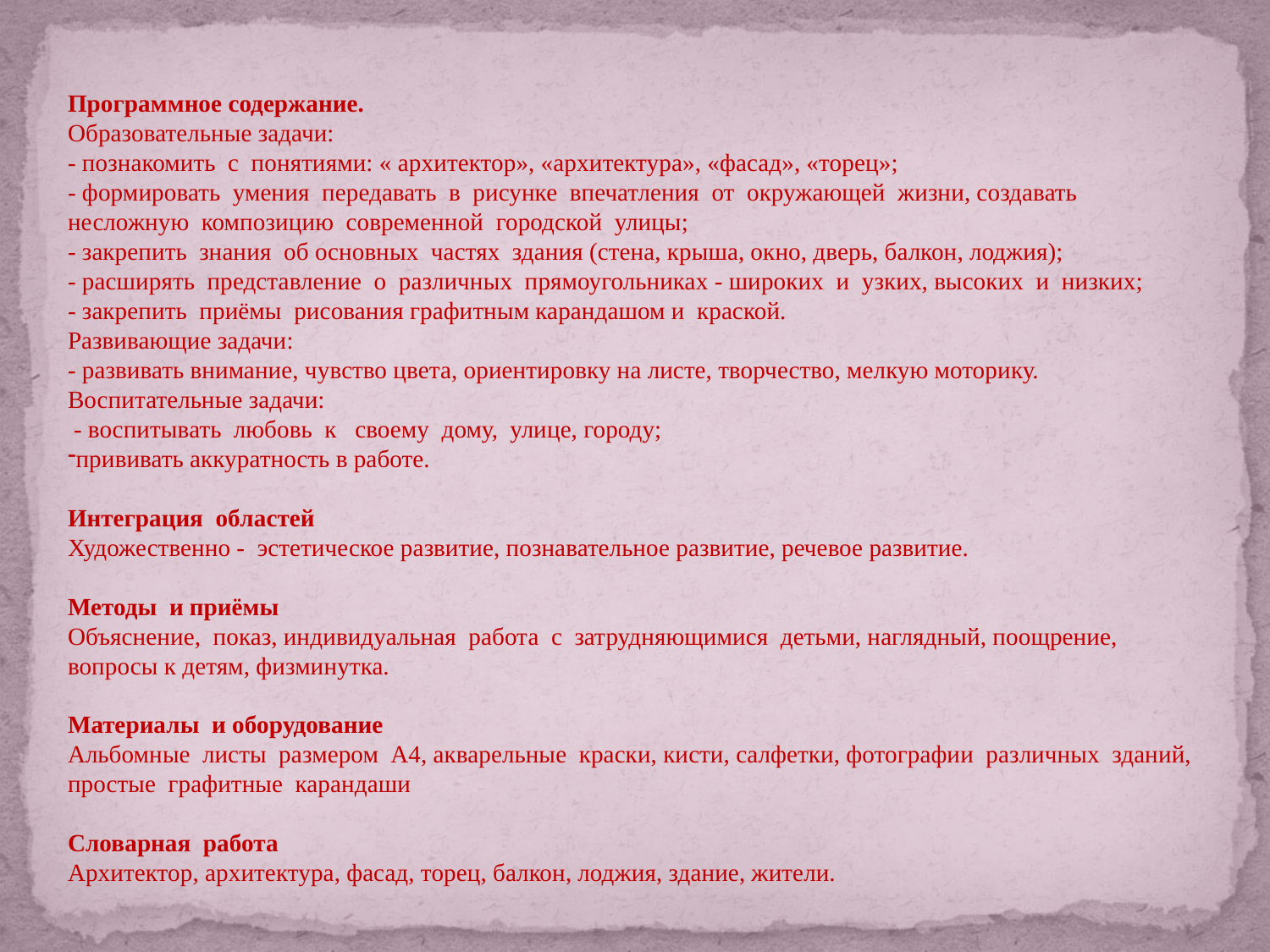

Программное содержание.
Образовательные задачи:
- познакомить  с  понятиями: « архитектор», «архитектура», «фасад», «торец»;
- формировать  умения  передавать  в  рисунке  впечатления  от  окружающей  жизни, создавать  несложную  композицию  современной  городской  улицы;
- закрепить  знания  об основных  частях  здания (стена, крыша, окно, дверь, балкон, лоджия);
- расширять  представление  о  различных  прямоугольниках - широких  и  узких, высоких  и  низких;
- закрепить  приёмы  рисования графитным карандашом и  краской.
Развивающие задачи:
- развивать внимание, чувство цвета, ориентировку на листе, творчество, мелкую моторику.
Воспитательные задачи:
 - воспитывать  любовь  к   своему  дому,  улице, городу;
прививать аккуратность в работе.

Интеграция  областей
Художественно -  эстетическое развитие, познавательное развитие, речевое развитие.

Методы  и приёмы
Объяснение,  показ, индивидуальная  работа  с  затрудняющимися  детьми, наглядный, поощрение, вопросы к детям, физминутка.

Материалы  и оборудование
Альбомные  листы  размером  А4, акварельные  краски, кисти, салфетки, фотографии  различных  зданий, простые  графитные  карандаши

Словарная  работа
Архитектор, архитектура, фасад, торец, балкон, лоджия, здание, жители.